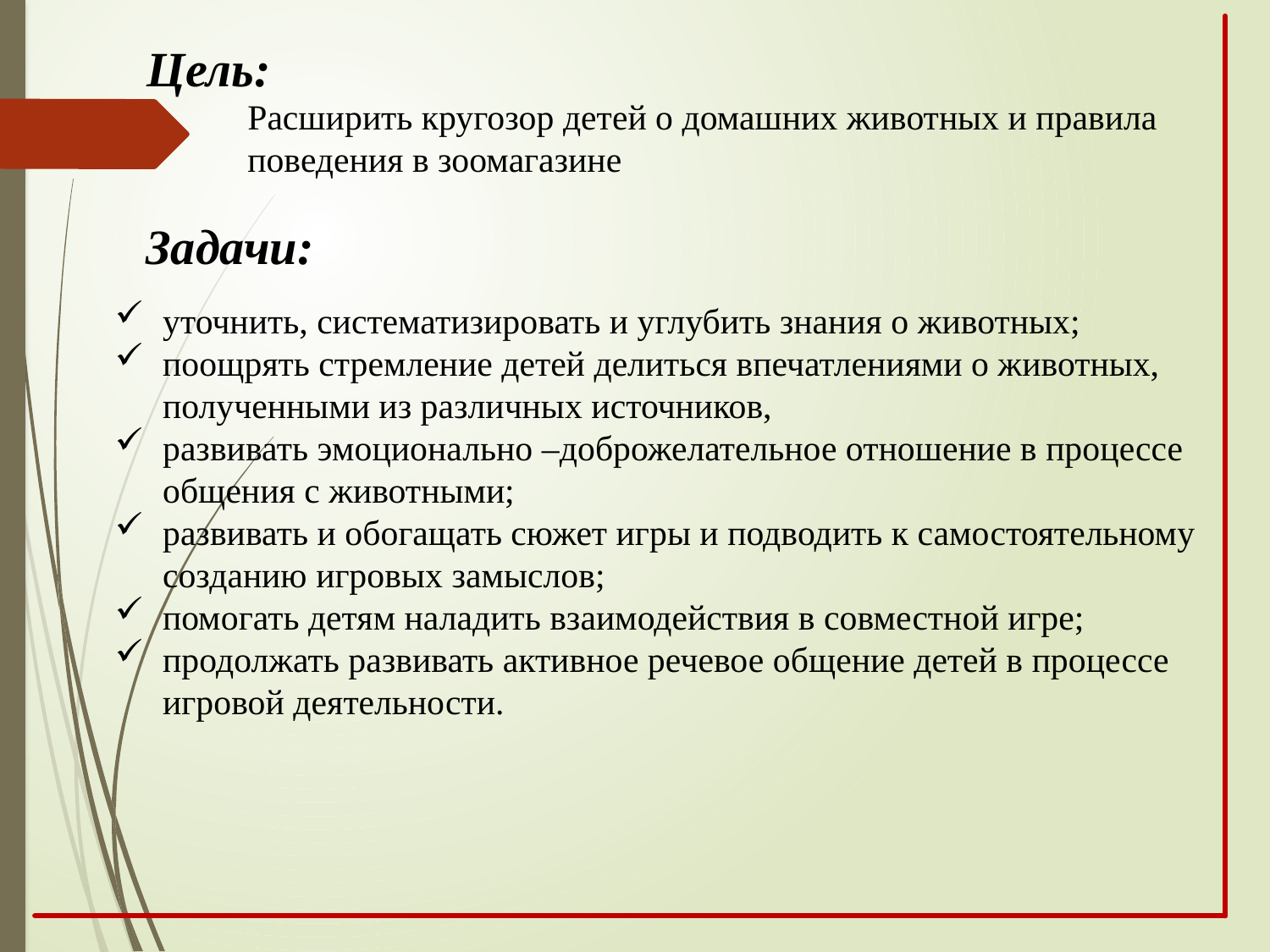

Цель:
Расширить кругозор детей о домашних животных и правила поведения в зоомагазине
Задачи:

уточнить, систематизировать и углубить знания о животных;
поощрять стремление детей делиться впечатлениями о животных, полученными из различных источников,
развивать эмоционально –доброжелательное отношение в процессе общения с животными;
развивать и обогащать сюжет игры и подводить к самостоятельному созданию игровых замыслов;
помогать детям наладить взаимодействия в совместной игре;
продолжать развивать активное речевое общение детей в процессе игровой деятельности.